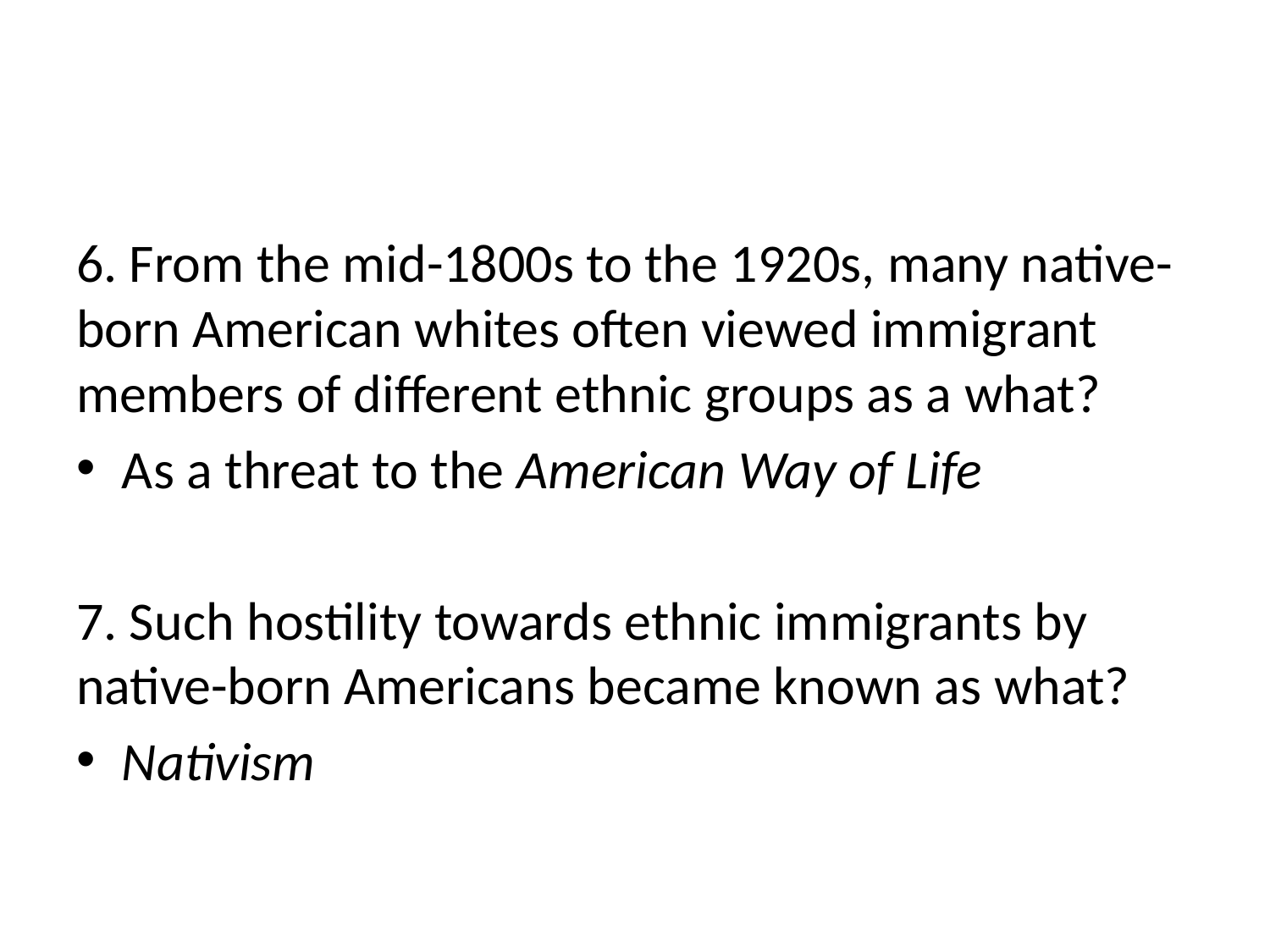

#
6. From the mid-1800s to the 1920s, many native-born American whites often viewed immigrant members of different ethnic groups as a what?
As a threat to the American Way of Life

7. Such hostility towards ethnic immigrants by native-born Americans became known as what?
Nativism